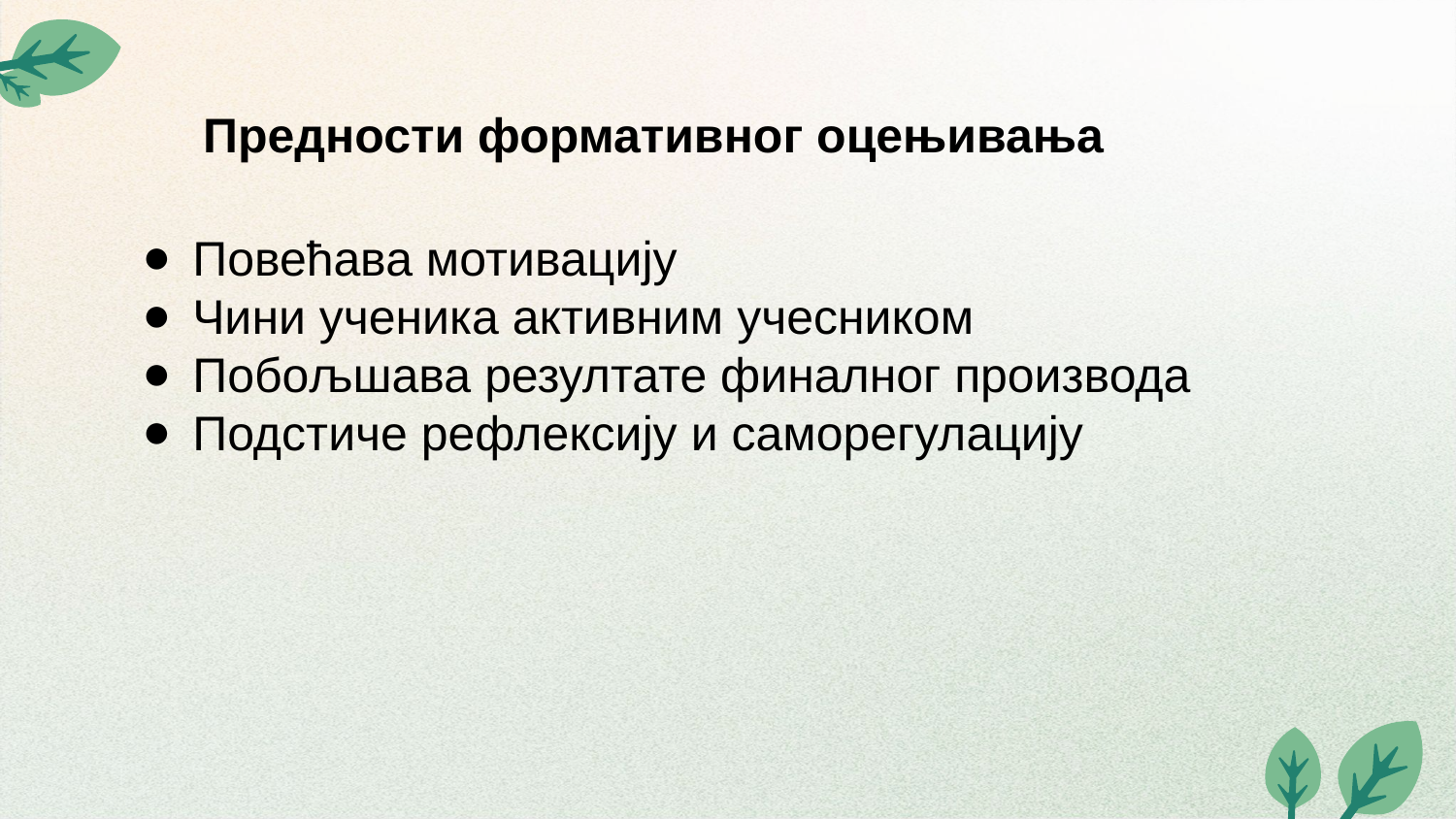

Предности формативног оцењивања
Повећава мотивацију
Чини ученика активним учесником
Побољшава резултате финалног производа
Подстиче рефлексију и саморегулацију